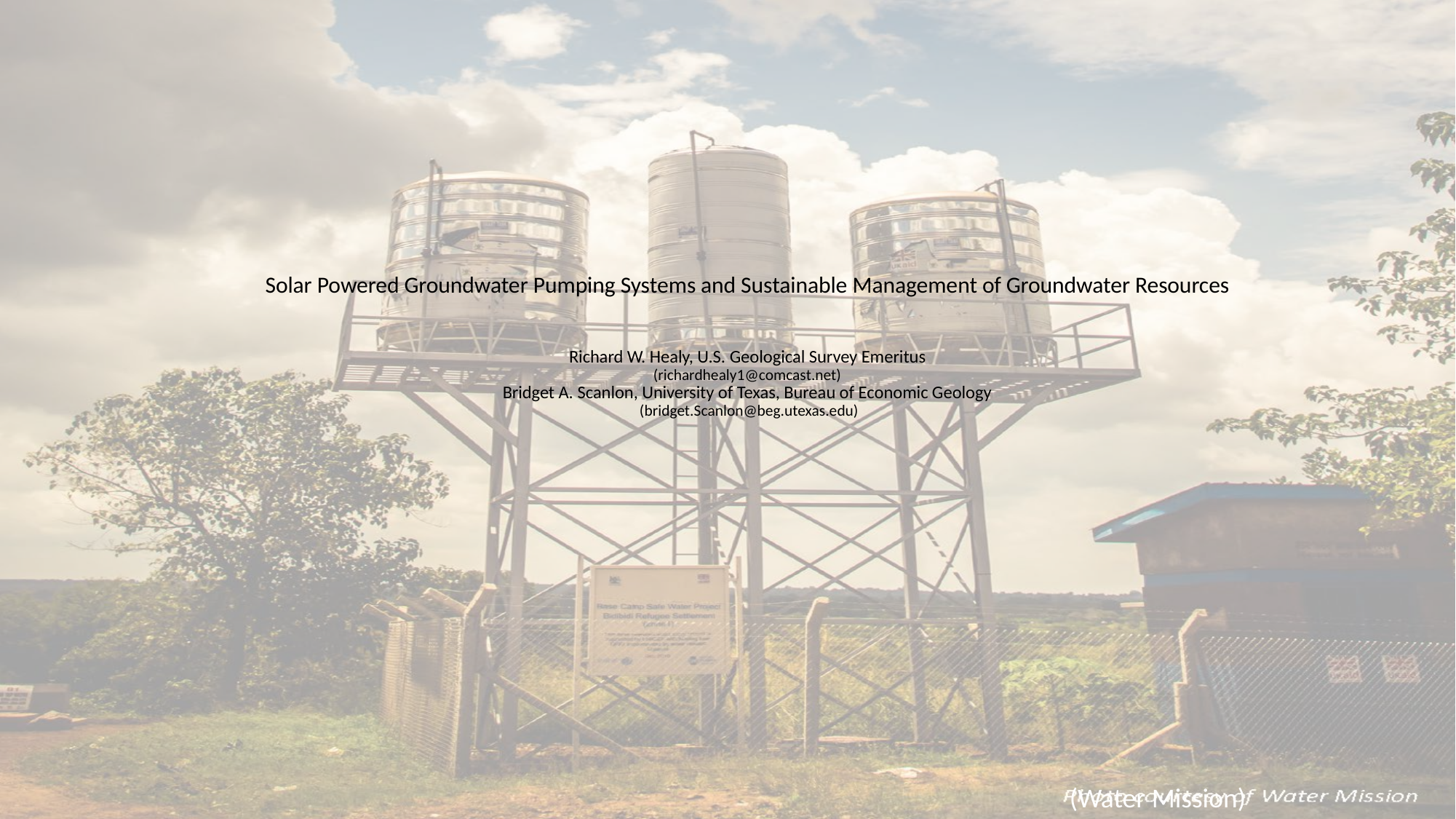

# Solar Powered Groundwater Pumping Systems and Sustainable Management of Groundwater Resources Richard W. Healy, U.S. Geological Survey Emeritus (richardhealy1@comcast.net) Bridget A. Scanlon, University of Texas, Bureau of Economic Geology (bridget.Scanlon@beg.utexas.edu)

(Water Mission)